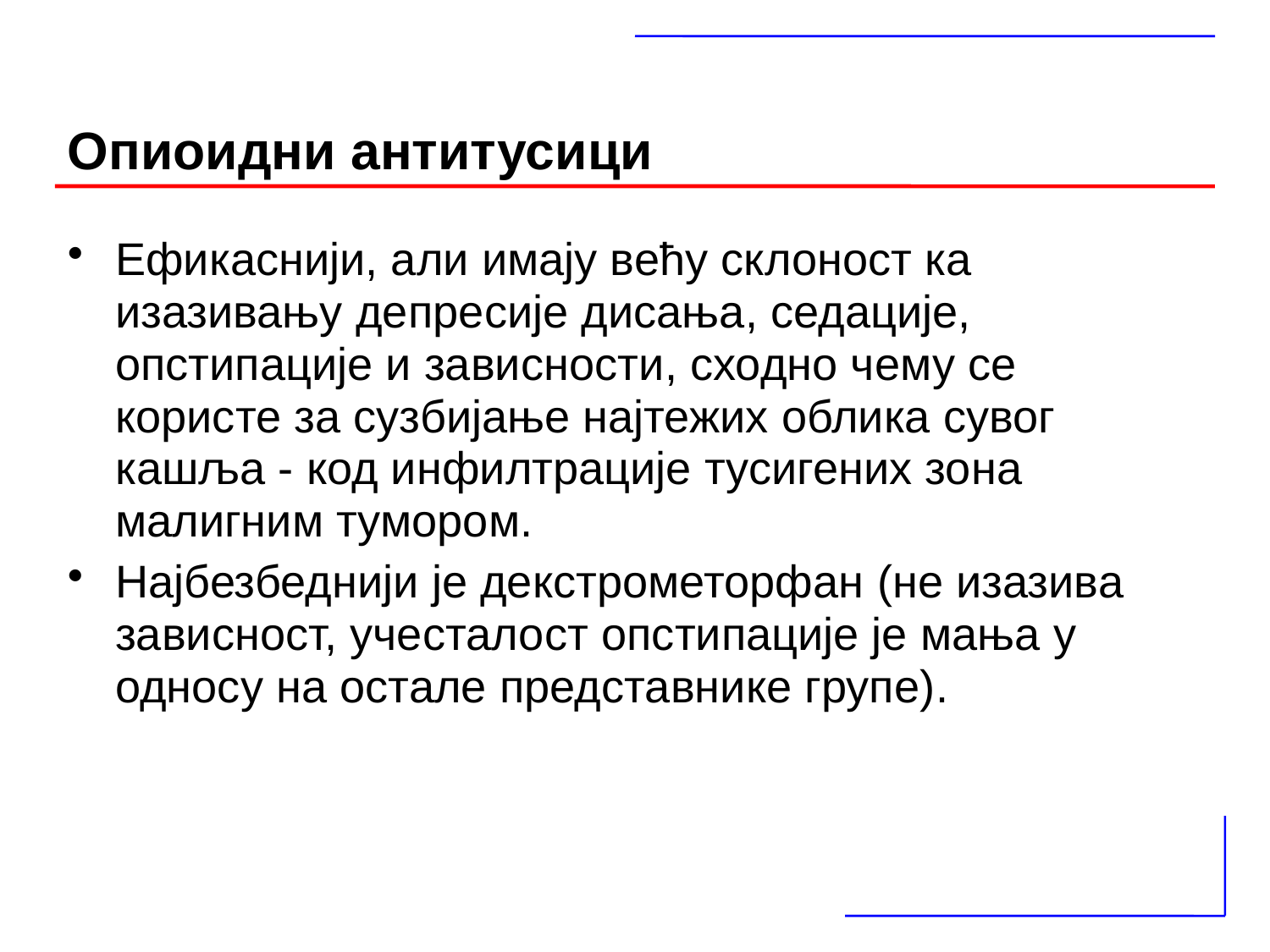

# Опиоидни антитусици
Ефикаснији, али имају већу склоност ка изазивању депресије дисања, седације, опстипације и зависности, сходно чему се користе за сузбијање најтежих облика сувог кашља - код инфилтрације тусигених зона малигним тумором.
Најбезбеднији је декстрометорфан (не изазива зависност, учесталост опстипације је мања у односу на остале представнике групе).